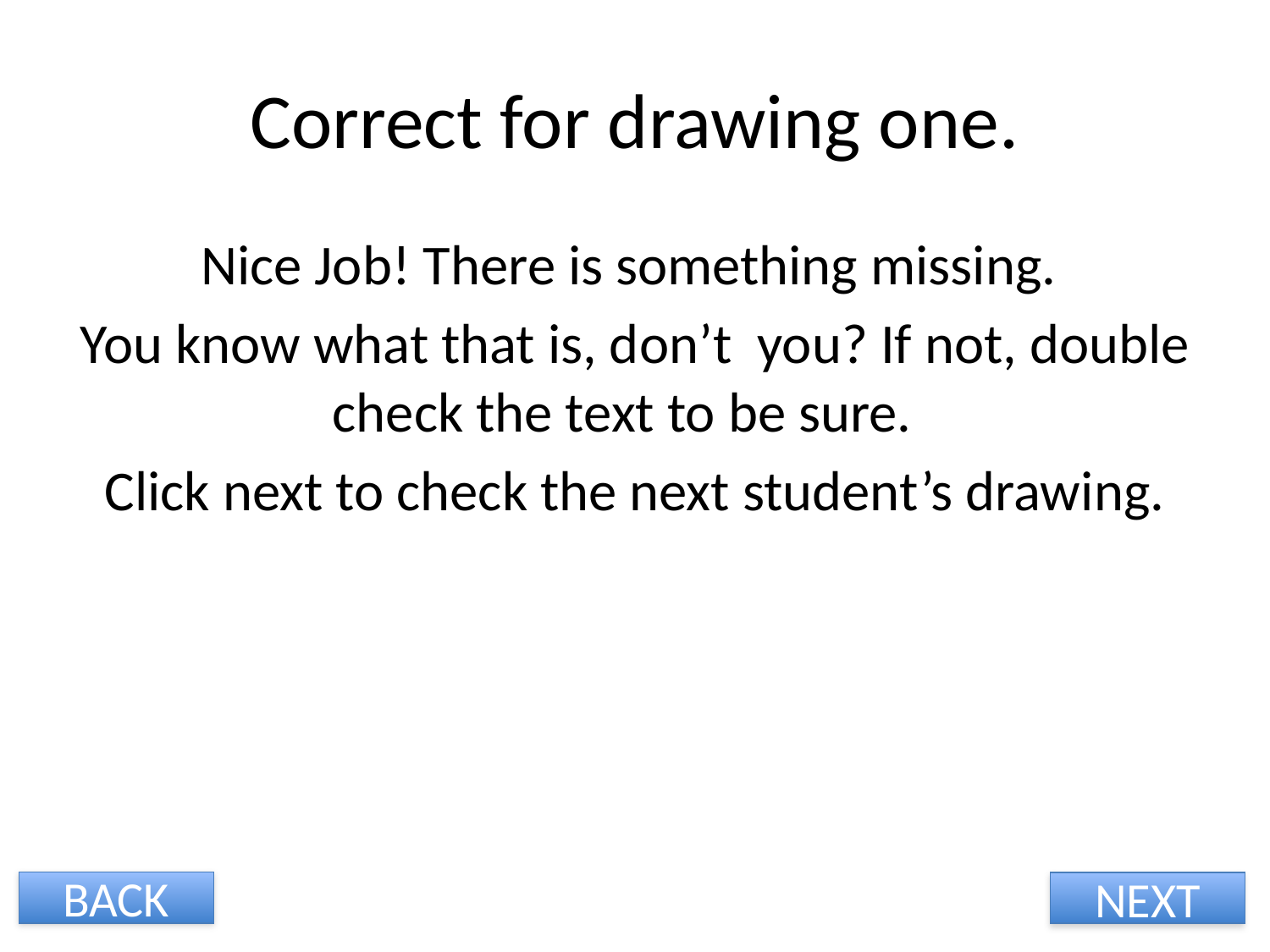

# Correct for drawing one.
Nice Job! There is something missing.
You know what that is, don’t  you? If not, double check the text to be sure.
Click next to check the next student’s drawing.
BACK
NEXT